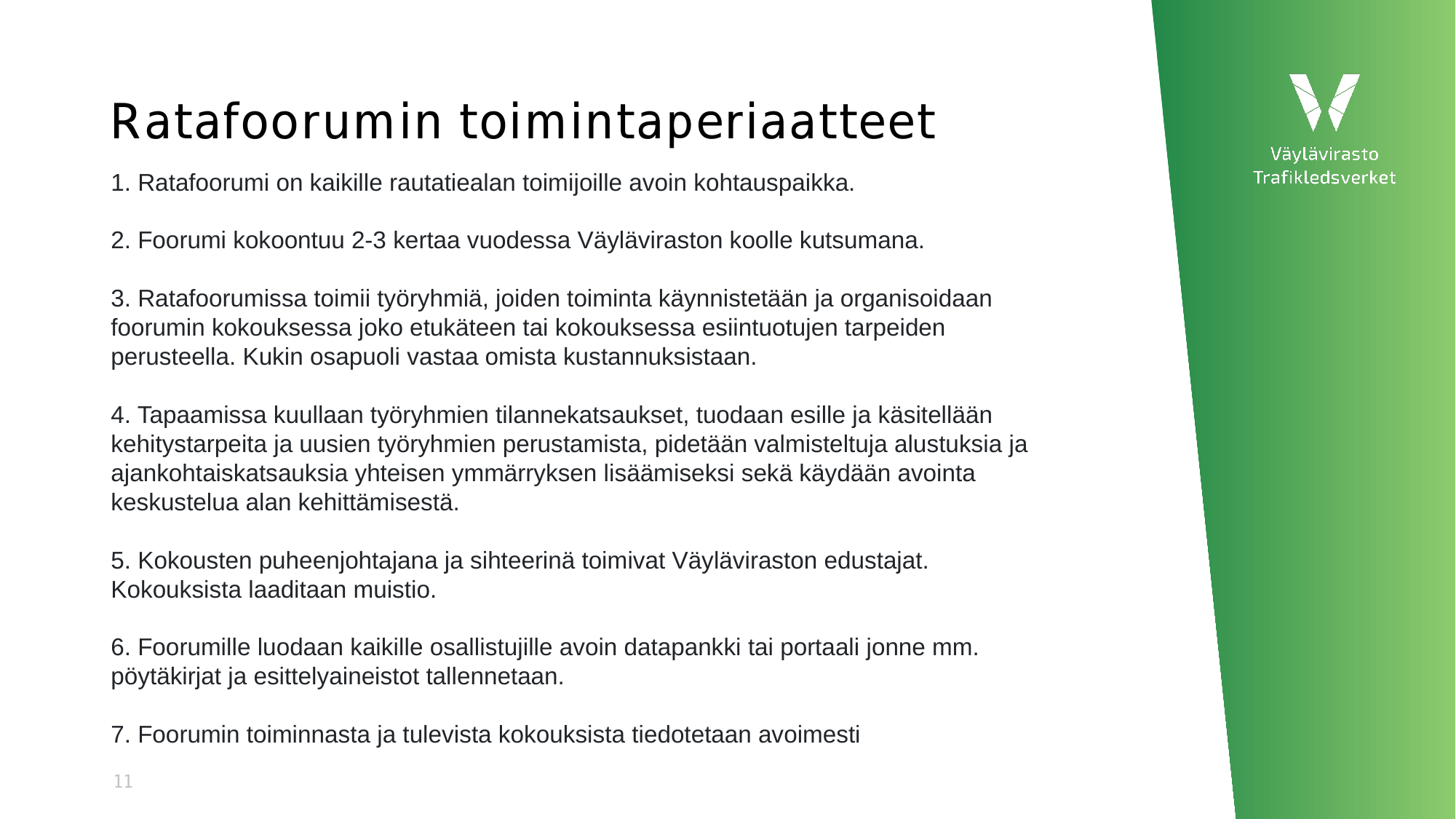

# Ratafoorumin toimintaperiaatteet
1. Ratafoorumi on kaikille rautatiealan toimijoille avoin kohtauspaikka.

2. Foorumi kokoontuu 2-3 kertaa vuodessa Väyläviraston koolle kutsumana.

3. Ratafoorumissa toimii työryhmiä, joiden toiminta käynnistetään ja organisoidaan foorumin kokouksessa joko etukäteen tai kokouksessa esiintuotujen tarpeiden perusteella. Kukin osapuoli vastaa omista kustannuksistaan.

4. Tapaamissa kuullaan työryhmien tilannekatsaukset, tuodaan esille ja käsitellään kehitystarpeita ja uusien työryhmien perustamista, pidetään valmisteltuja alustuksia ja ajankohtaiskatsauksia yhteisen ymmärryksen lisäämiseksi sekä käydään avointa keskustelua alan kehittämisestä.

5. Kokousten puheenjohtajana ja sihteerinä toimivat Väyläviraston edustajat. Kokouksista laaditaan muistio.

6. Foorumille luodaan kaikille osallistujille avoin datapankki tai portaali jonne mm. pöytäkirjat ja esittelyaineistot tallennetaan.

7. Foorumin toiminnasta ja tulevista kokouksista tiedotetaan avoimesti
11